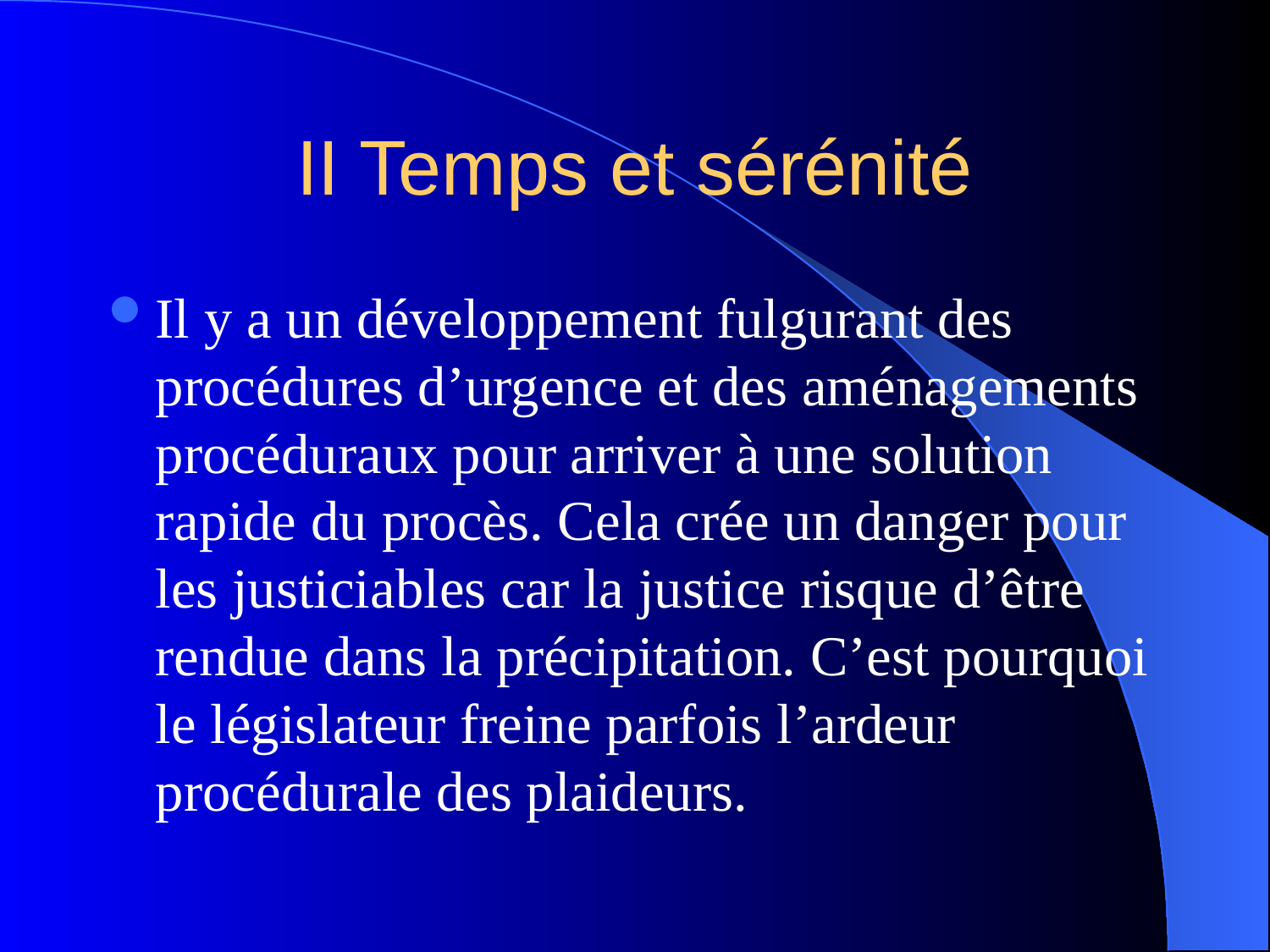

# II Temps et sérénité
Il y a un développement fulgurant des procédures d’urgence et des aménagements procéduraux pour arriver à une solution rapide du procès. Cela crée un danger pour les justiciables car la justice risque d’être rendue dans la précipitation. C’est pourquoi le législateur freine parfois l’ardeur procédurale des plaideurs.